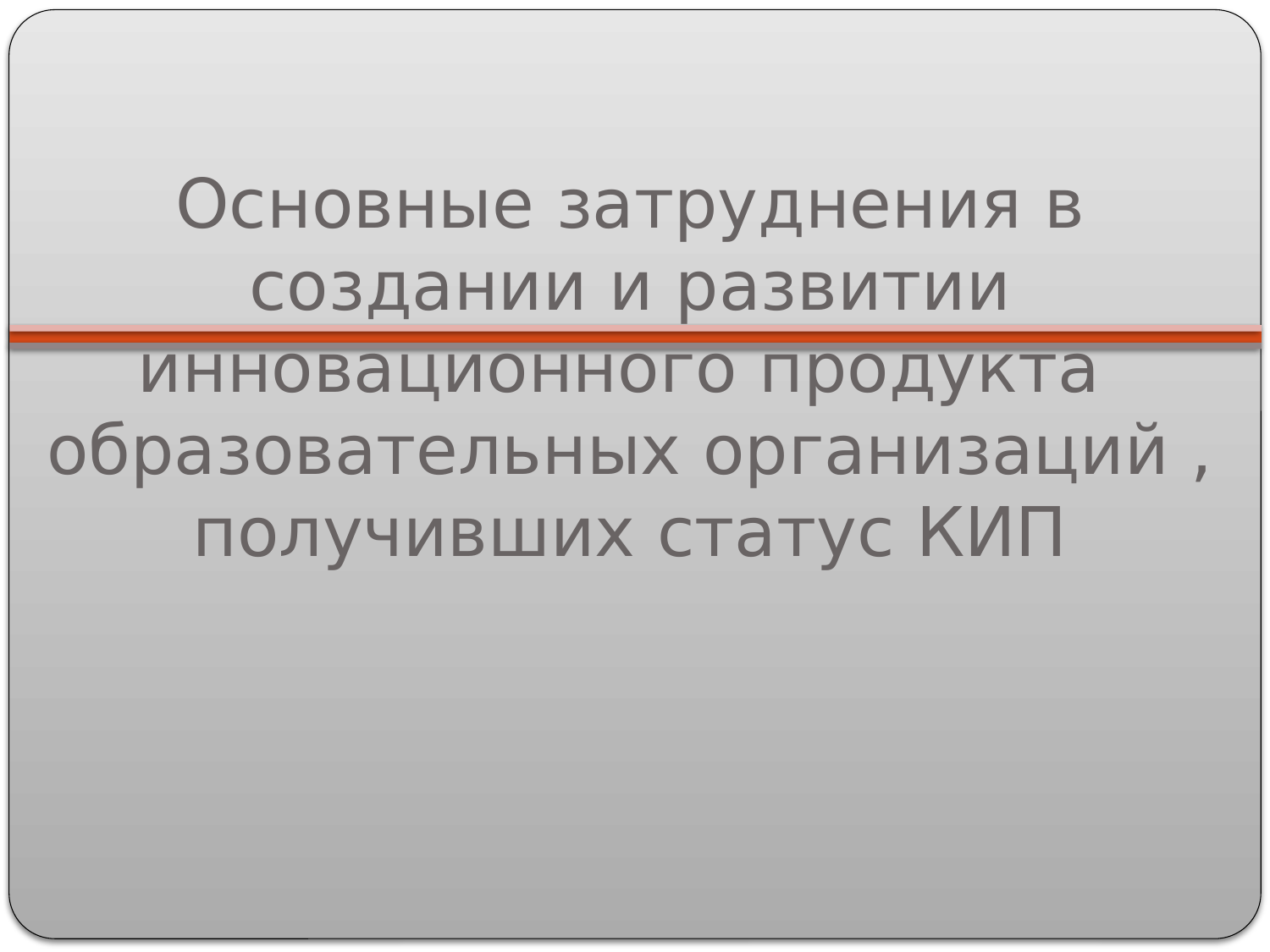

# Основные затруднения в создании и развитии инновационного продукта образовательных организаций , получивших статус КИП